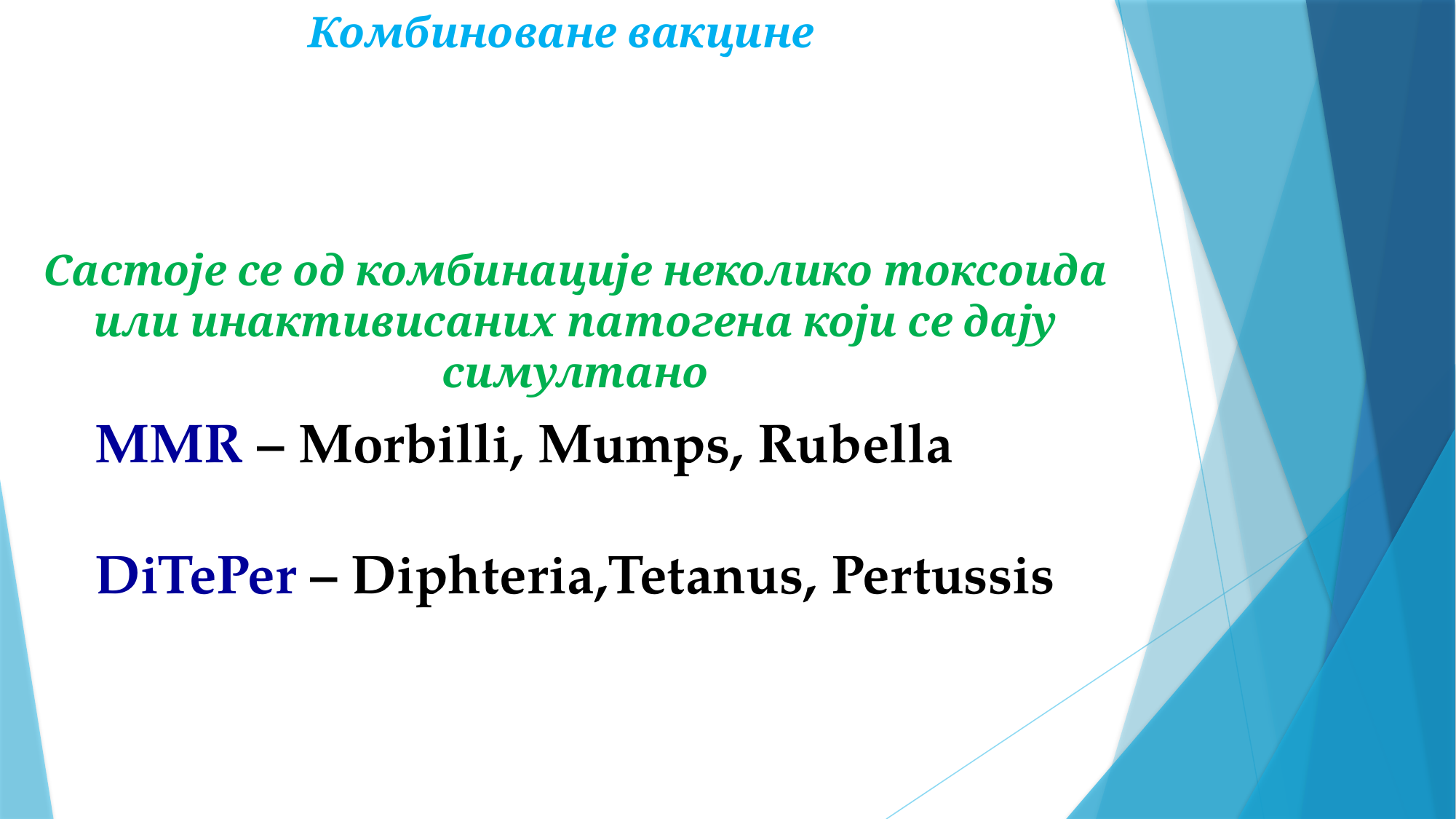

Комбиноване вакцине
Састоје се од комбинације неколико токсоида или инактивисаних патогена који се дају симултано
MMR – Morbilli, Mumps, Rubella

DiTePer – Diphteria,Tetanus, Pertussis